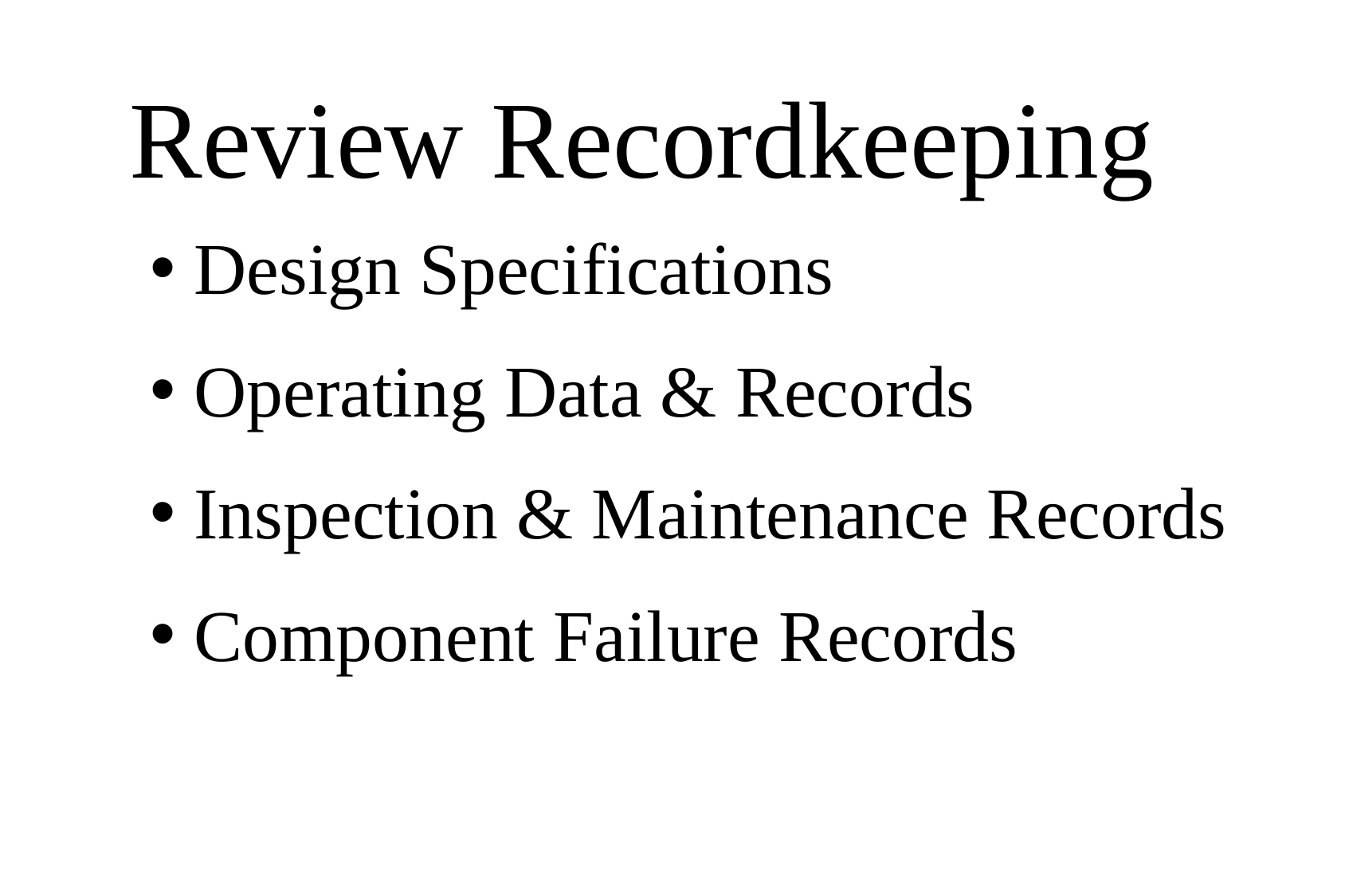

# Review Recordkeeping

 Design Specifications
 Operating Data & Records
 Inspection & Maintenance Records
 Component Failure Records